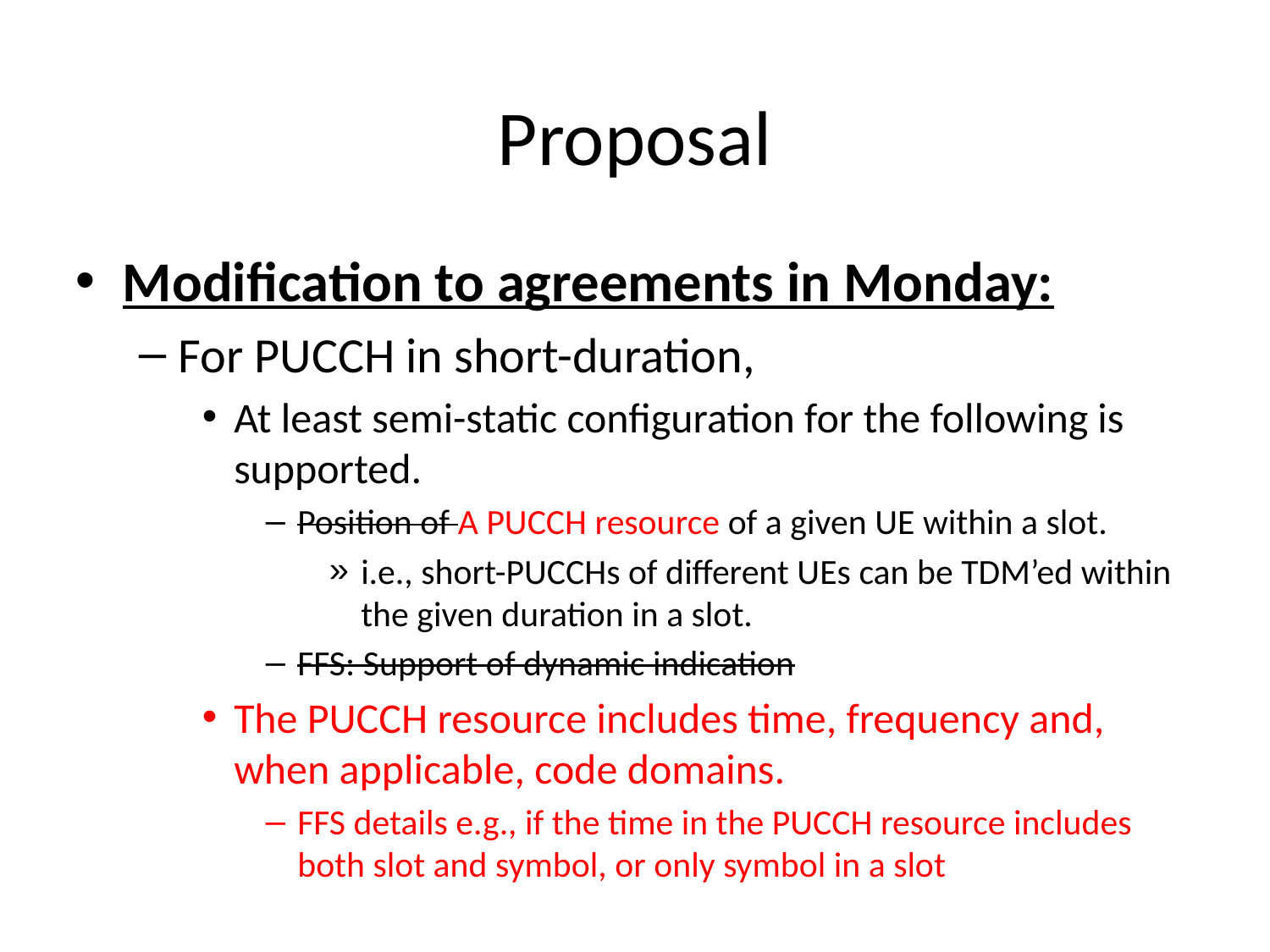

# Proposal
Modification to agreements in Monday:
For PUCCH in short-duration,
At least semi-static configuration for the following is supported.
Position of A PUCCH resource of a given UE within a slot.
i.e., short-PUCCHs of different UEs can be TDM’ed within the given duration in a slot.
FFS: Support of dynamic indication
The PUCCH resource includes time, frequency and, when applicable, code domains.
FFS details e.g., if the time in the PUCCH resource includes both slot and symbol, or only symbol in a slot